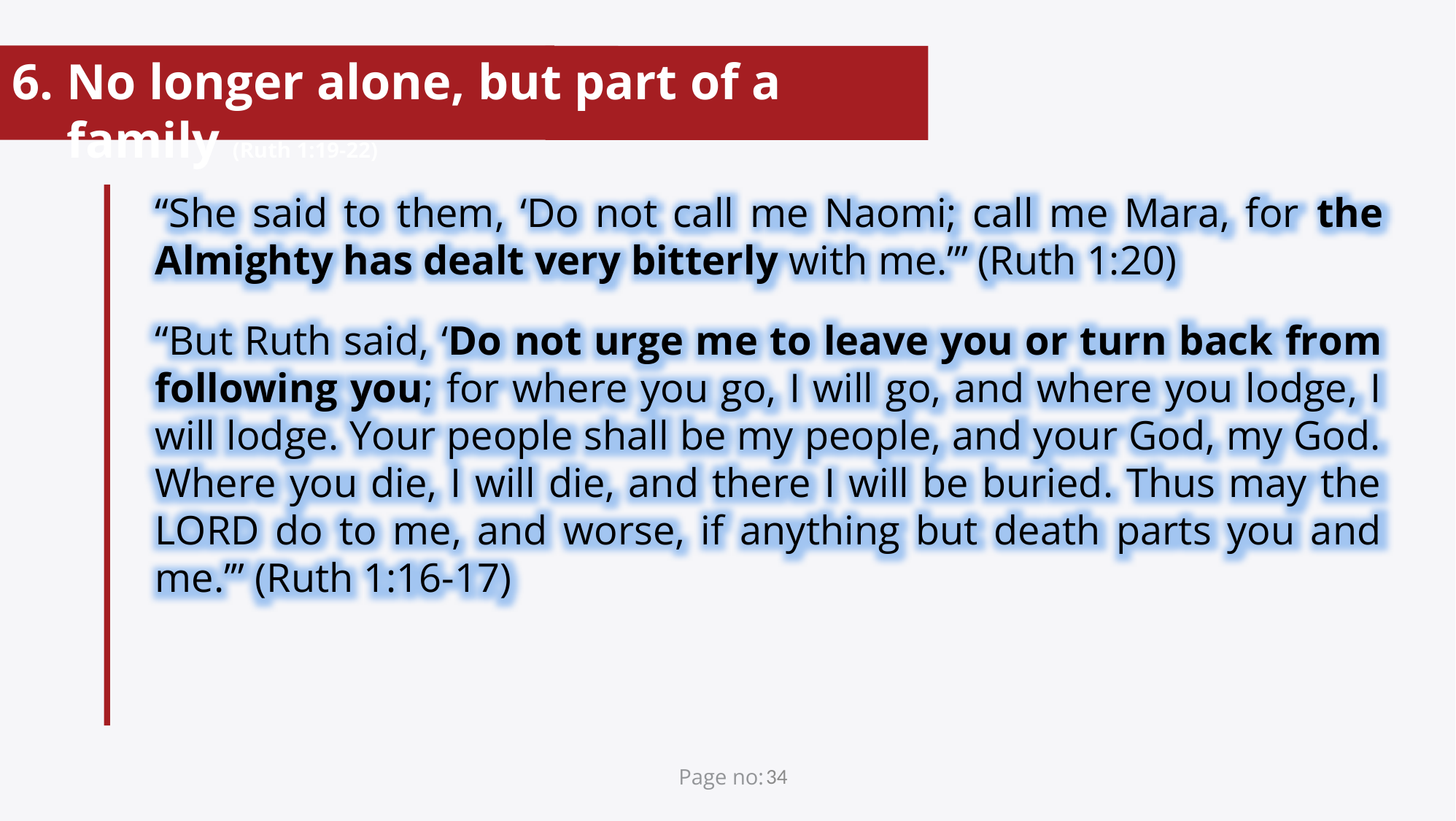

No longer alone, but part of a family (Ruth 1:19-22)

“She said to them, ‘Do not call me Naomi; call me Mara, for the Almighty has dealt very bitterly with me.’” (Ruth 1:20)
“But Ruth said, ‘Do not urge me to leave you or turn back from following you; for where you go, I will go, and where you lodge, I will lodge. Your people shall be my people, and your God, my God. Where you die, I will die, and there I will be buried. Thus may the Lord do to me, and worse, if anything but death parts you and me.’” (Ruth 1:16-17)